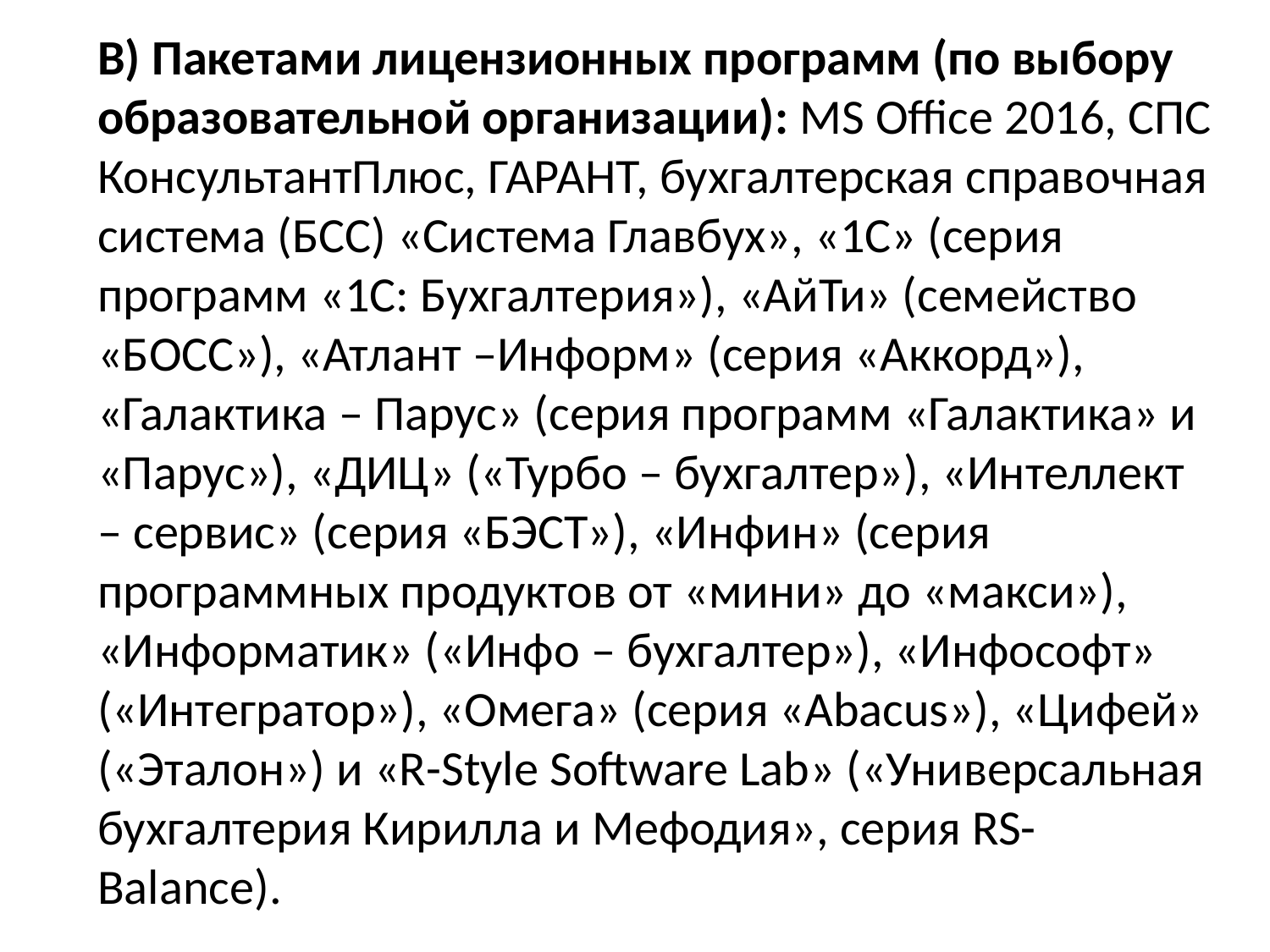

# В) Пакетами лицензионных программ (по выбору образовательной организации): MS Office 2016, СПС КонсультантПлюс, ГАРАНТ, бухгалтерская справочная система (БСС) «Система Главбух», «1С» (серия программ «1С: Бухгалтерия»), «АйТи» (семейство «БОСС»), «Атлант –Информ» (серия «Аккорд»), «Галактика – Парус» (серия программ «Галактика» и «Парус»), «ДИЦ» («Турбо – бухгалтер»), «Интеллект – сервис» (серия «БЭСТ»), «Инфин» (серия программных продуктов от «мини» до «макси»), «Информатик» («Инфо – бухгалтер»), «Инфософт» («Интегратор»), «Омега» (серия «Abacus»), «Цифей» («Эталон») и «R-Style Software Lab» («Универсальная бухгалтерия Кирилла и Мефодия», серия RS-Balance).